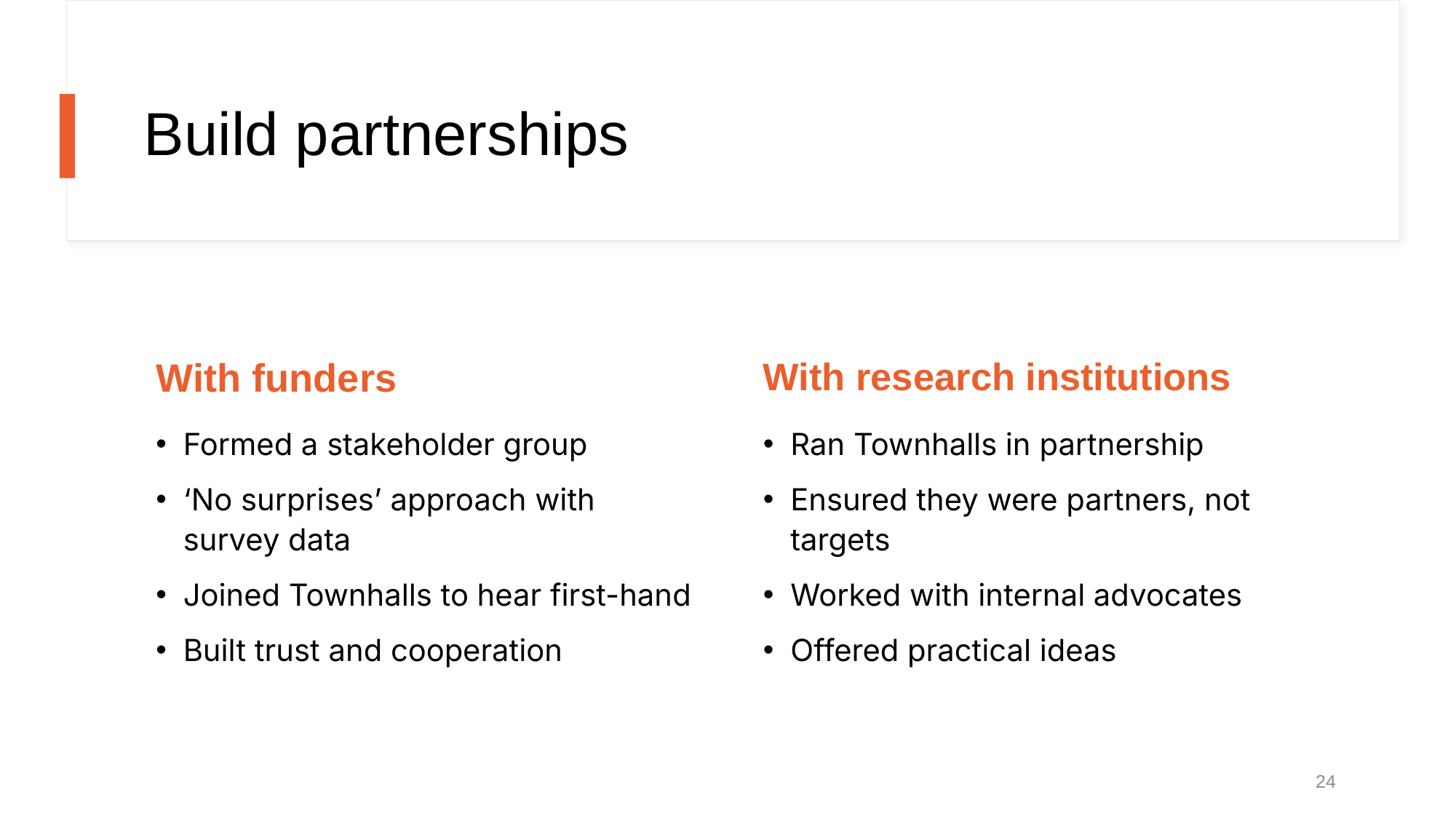

# Build partnerships
With funders
With research institutions

Formed a stakeholder group
‘No surprises’ approach with survey data
Joined Townhalls to hear first-hand
Built trust and cooperation

Ran Townhalls in partnership
Ensured they were partners, not targets
Worked with internal advocates
Offered practical ideas
24